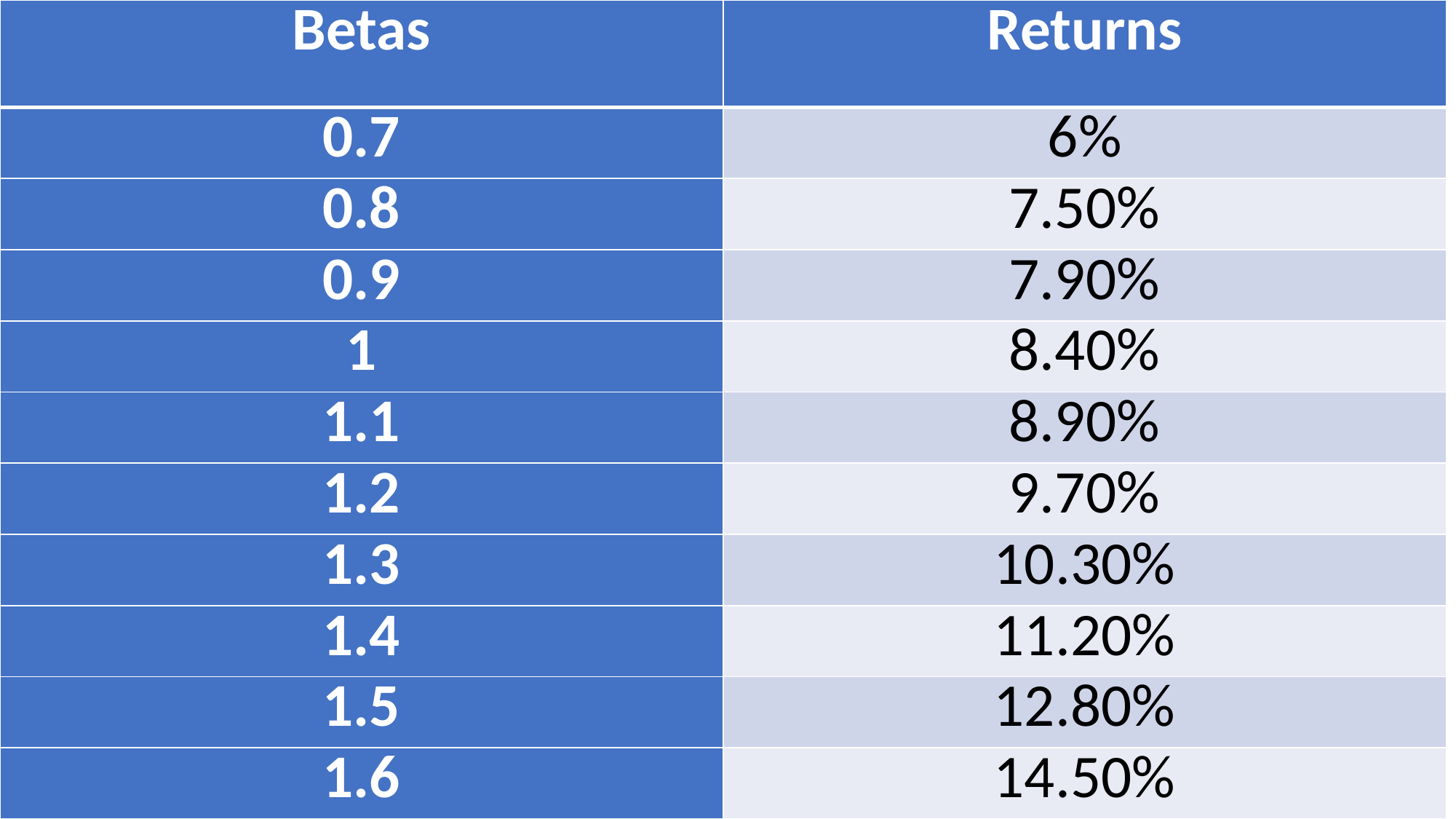

| Betas | Returns |
| --- | --- |
| 0.7 | 6% |
| 0.8 | 7.50% |
| 0.9 | 7.90% |
| 1 | 8.40% |
| 1.1 | 8.90% |
| 1.2 | 9.70% |
| 1.3 | 10.30% |
| 1.4 | 11.20% |
| 1.5 | 12.80% |
| 1.6 | 14.50% |